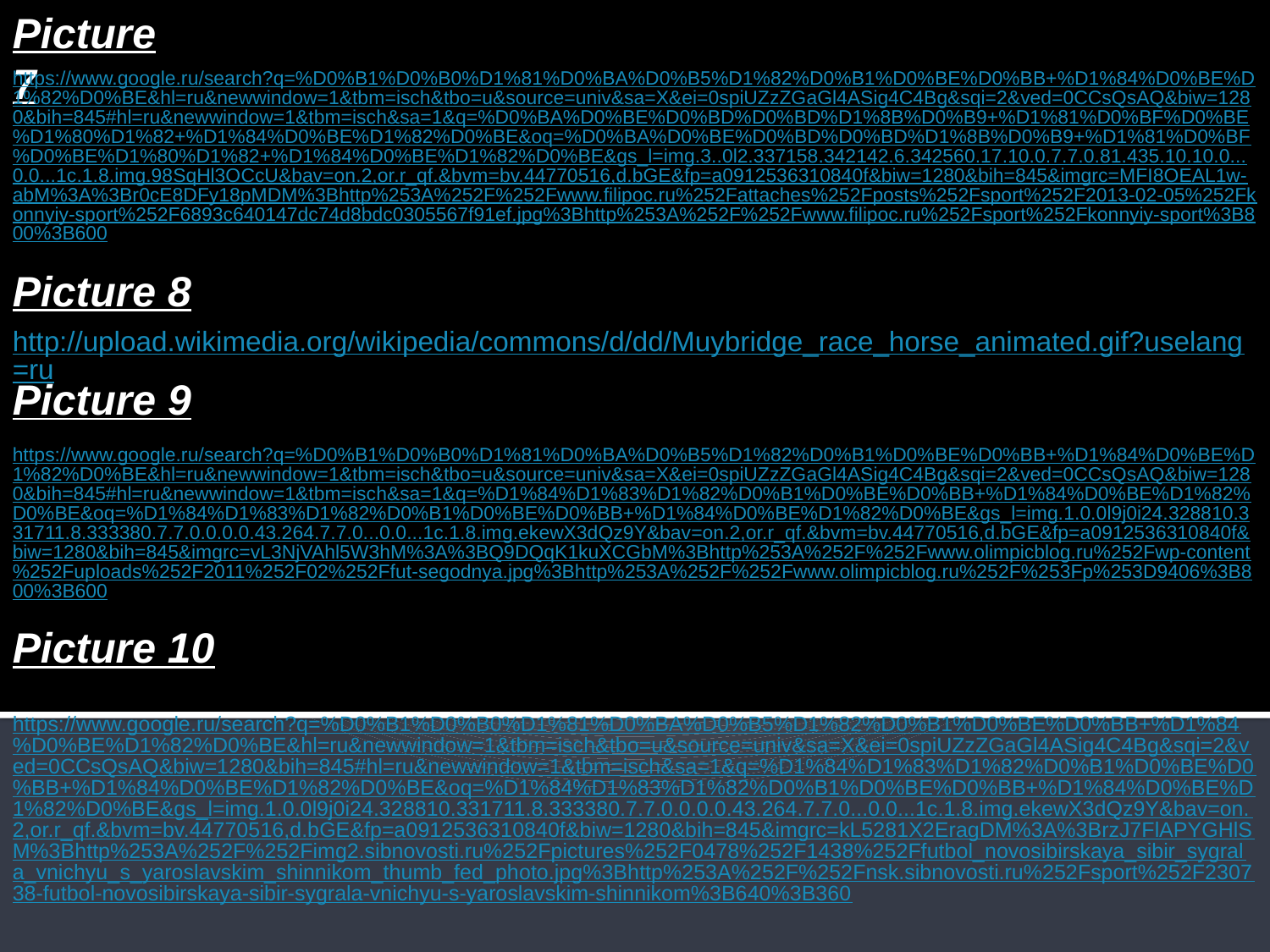

Picture 7
https://www.google.ru/search?q=%D0%B1%D0%B0%D1%81%D0%BA%D0%B5%D1%82%D0%B1%D0%BE%D0%BB+%D1%84%D0%BE%D1%82%D0%BE&hl=ru&newwindow=1&tbm=isch&tbo=u&source=univ&sa=X&ei=0spiUZzZGaGl4ASig4C4Bg&sqi=2&ved=0CCsQsAQ&biw=1280&bih=845#hl=ru&newwindow=1&tbm=isch&sa=1&q=%D0%BA%D0%BE%D0%BD%D0%BD%D1%8B%D0%B9+%D1%81%D0%BF%D0%BE%D1%80%D1%82+%D1%84%D0%BE%D1%82%D0%BE&oq=%D0%BA%D0%BE%D0%BD%D0%BD%D1%8B%D0%B9+%D1%81%D0%BF%D0%BE%D1%80%D1%82+%D1%84%D0%BE%D1%82%D0%BE&gs_l=img.3..0l2.337158.342142.6.342560.17.10.0.7.7.0.81.435.10.10.0...0.0...1c.1.8.img.98SqHl3OCcU&bav=on.2,or.r_qf.&bvm=bv.44770516,d.bGE&fp=a0912536310840f&biw=1280&bih=845&imgrc=MFI8OEAL1w-abM%3A%3Br0cE8DFy18pMDM%3Bhttp%253A%252F%252Fwww.filipoc.ru%252Fattaches%252Fposts%252Fsport%252F2013-02-05%252Fkonnyiy-sport%252F6893c640147dc74d8bdc0305567f91ef.jpg%3Bhttp%253A%252F%252Fwww.filipoc.ru%252Fsport%252Fkonnyiy-sport%3B800%3B600
Picture 8
http://upload.wikimedia.org/wikipedia/commons/d/dd/Muybridge_race_horse_animated.gif?uselang=ru
Picture 9
https://www.google.ru/search?q=%D0%B1%D0%B0%D1%81%D0%BA%D0%B5%D1%82%D0%B1%D0%BE%D0%BB+%D1%84%D0%BE%D1%82%D0%BE&hl=ru&newwindow=1&tbm=isch&tbo=u&source=univ&sa=X&ei=0spiUZzZGaGl4ASig4C4Bg&sqi=2&ved=0CCsQsAQ&biw=1280&bih=845#hl=ru&newwindow=1&tbm=isch&sa=1&q=%D1%84%D1%83%D1%82%D0%B1%D0%BE%D0%BB+%D1%84%D0%BE%D1%82%D0%BE&oq=%D1%84%D1%83%D1%82%D0%B1%D0%BE%D0%BB+%D1%84%D0%BE%D1%82%D0%BE&gs_l=img.1.0.0l9j0i24.328810.331711.8.333380.7.7.0.0.0.0.43.264.7.7.0...0.0...1c.1.8.img.ekewX3dQz9Y&bav=on.2,or.r_qf.&bvm=bv.44770516,d.bGE&fp=a0912536310840f&biw=1280&bih=845&imgrc=vL3NjVAhl5W3hM%3A%3BQ9DQqK1kuXCGbM%3Bhttp%253A%252F%252Fwww.olimpicblog.ru%252Fwp-content%252Fuploads%252F2011%252F02%252Ffut-segodnya.jpg%3Bhttp%253A%252F%252Fwww.olimpicblog.ru%252F%253Fp%253D9406%3B800%3B600
Picture 10
https://www.google.ru/search?q=%D0%B1%D0%B0%D1%81%D0%BA%D0%B5%D1%82%D0%B1%D0%BE%D0%BB+%D1%84%D0%BE%D1%82%D0%BE&hl=ru&newwindow=1&tbm=isch&tbo=u&source=univ&sa=X&ei=0spiUZzZGaGl4ASig4C4Bg&sqi=2&ved=0CCsQsAQ&biw=1280&bih=845#hl=ru&newwindow=1&tbm=isch&sa=1&q=%D1%84%D1%83%D1%82%D0%B1%D0%BE%D0%BB+%D1%84%D0%BE%D1%82%D0%BE&oq=%D1%84%D1%83%D1%82%D0%B1%D0%BE%D0%BB+%D1%84%D0%BE%D1%82%D0%BE&gs_l=img.1.0.0l9j0i24.328810.331711.8.333380.7.7.0.0.0.0.43.264.7.7.0...0.0...1c.1.8.img.ekewX3dQz9Y&bav=on.2,or.r_qf.&bvm=bv.44770516,d.bGE&fp=a0912536310840f&biw=1280&bih=845&imgrc=kL5281X2EragDM%3A%3BrzJ7FlAPYGHlSM%3Bhttp%253A%252F%252Fimg2.sibnovosti.ru%252Fpictures%252F0478%252F1438%252Ffutbol_novosibirskaya_sibir_sygrala_vnichyu_s_yaroslavskim_shinnikom_thumb_fed_photo.jpg%3Bhttp%253A%252F%252Fnsk.sibnovosti.ru%252Fsport%252F230738-futbol-novosibirskaya-sibir-sygrala-vnichyu-s-yaroslavskim-shinnikom%3B640%3B360